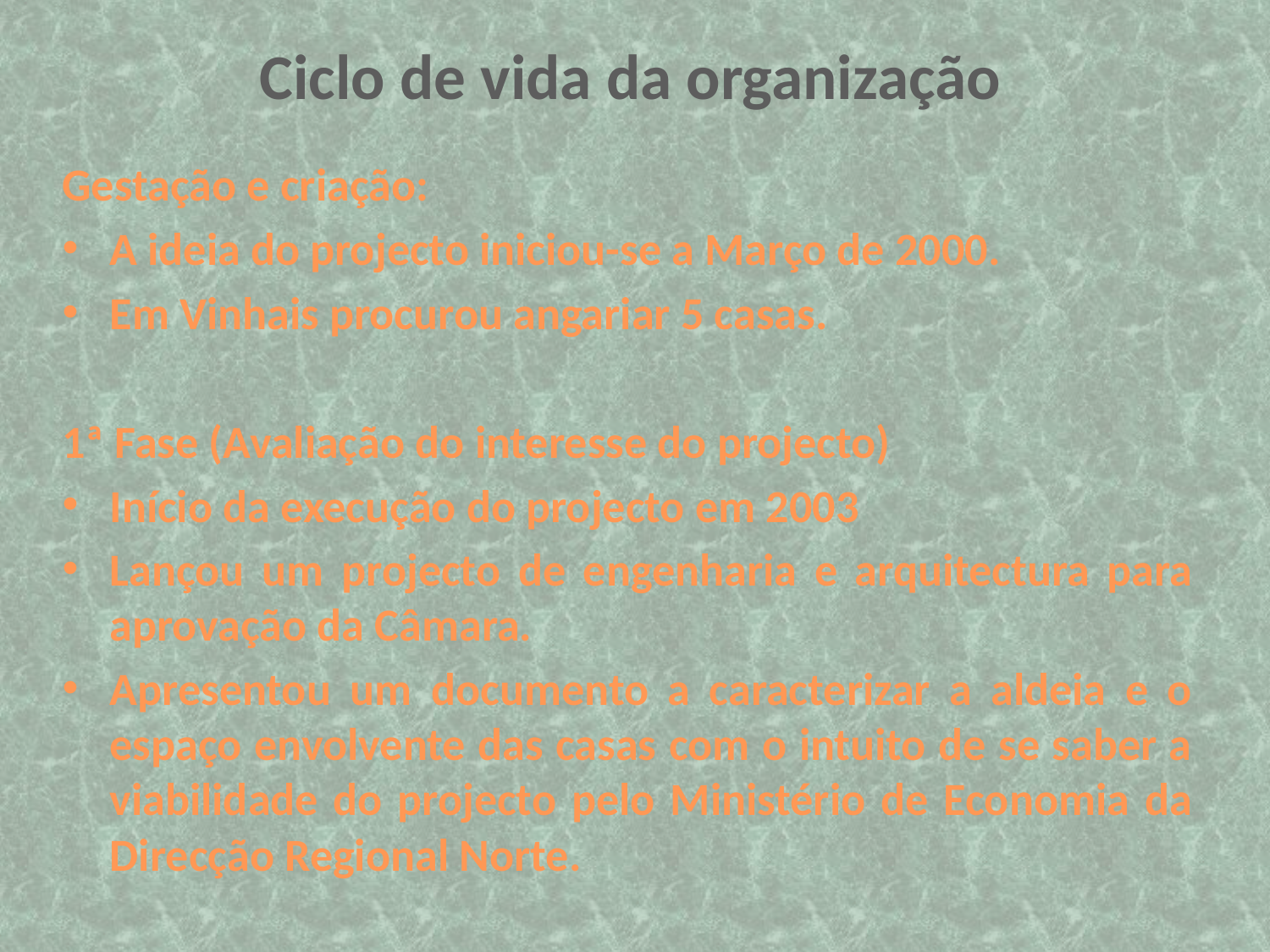

# Ciclo de vida da organização
Gestação e criação:
A ideia do projecto iniciou-se a Março de 2000.
Em Vinhais procurou angariar 5 casas.

1ª Fase (Avaliação do interesse do projecto)
Início da execução do projecto em 2003
Lançou um projecto de engenharia e arquitectura para aprovação da Câmara.
Apresentou um documento a caracterizar a aldeia e o espaço envolvente das casas com o intuito de se saber a viabilidade do projecto pelo Ministério de Economia da Direcção Regional Norte.